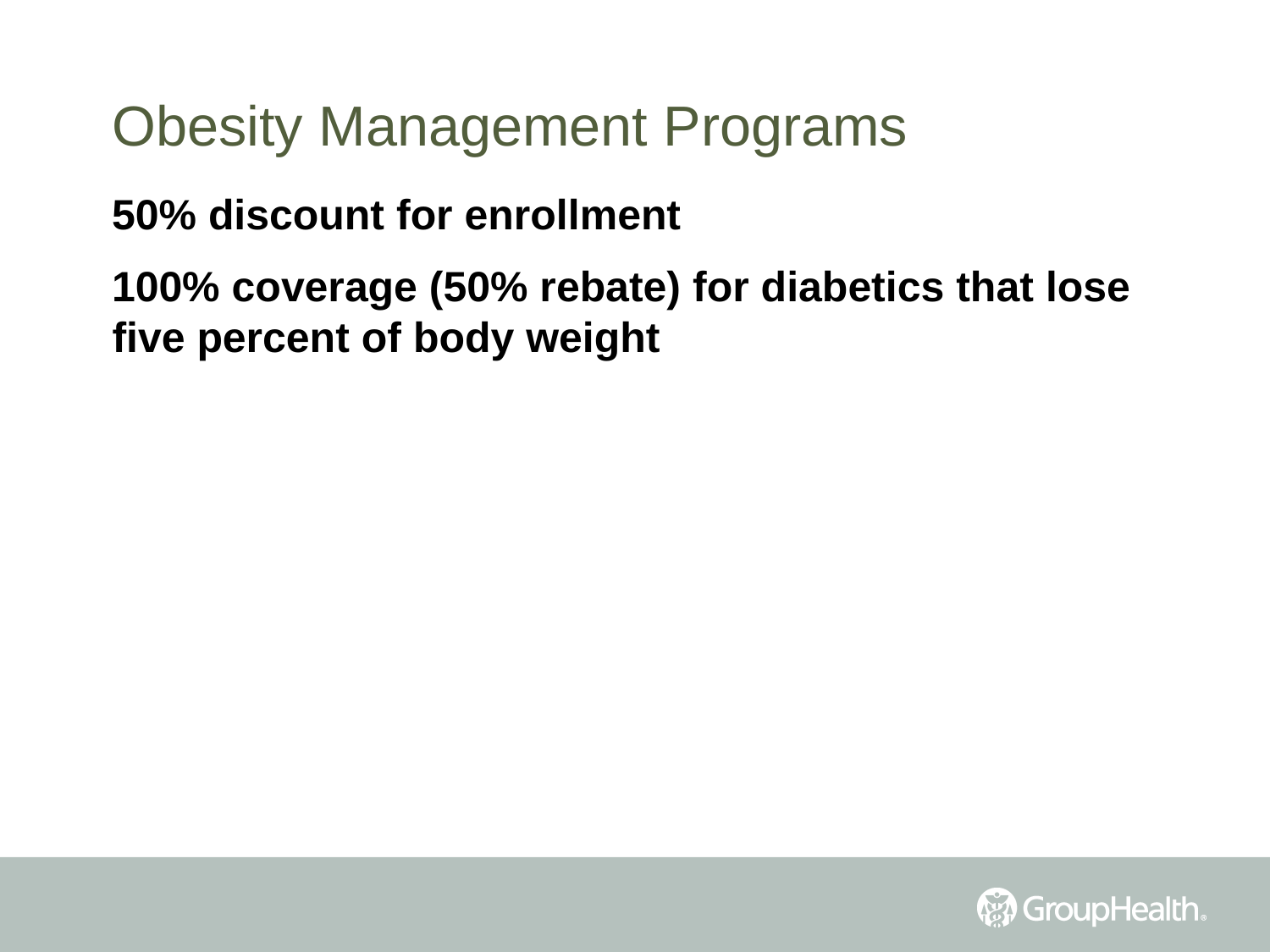

# Obesity Management Programs
50% discount for enrollment
100% coverage (50% rebate) for diabetics that lose five percent of body weight